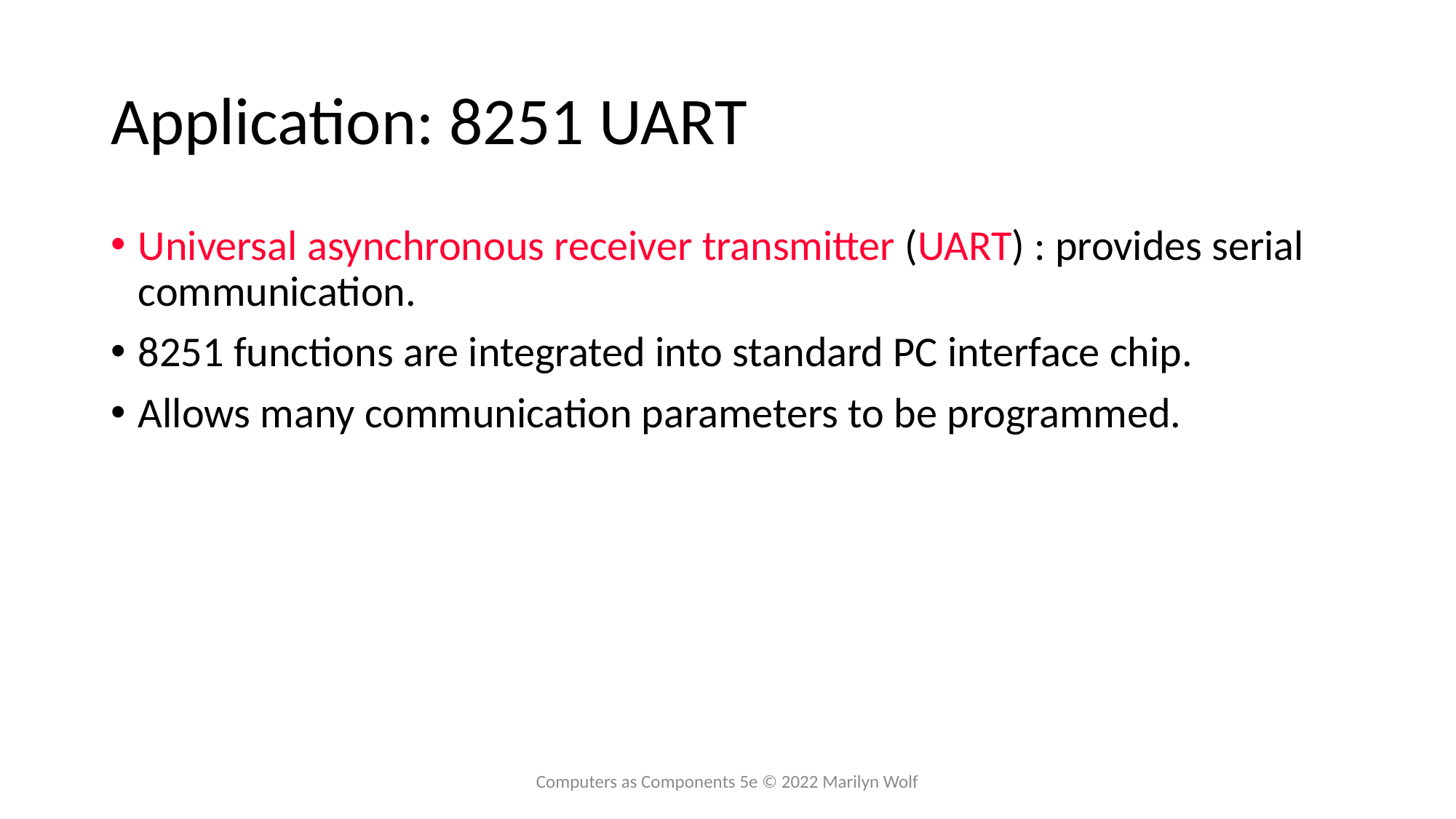

# Application: 8251 UART
Universal asynchronous receiver transmitter (UART) : provides serial communication.
8251 functions are integrated into standard PC interface chip.
Allows many communication parameters to be programmed.
Computers as Components 5e © 2022 Marilyn Wolf